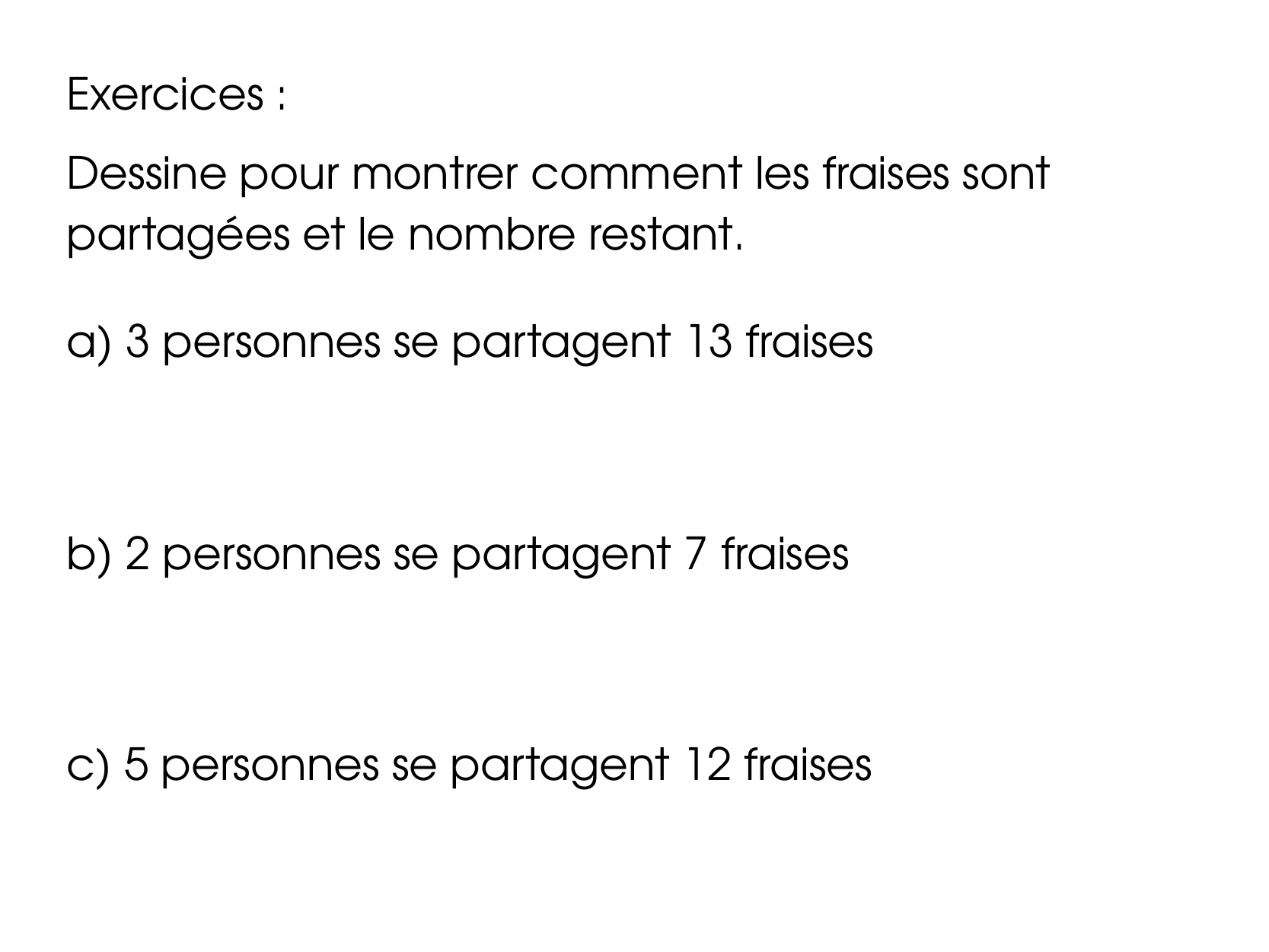

Exercices :
Dessine pour montrer comment les fraises sont partagées et le nombre restant.
a) 3 personnes se partagent 13 fraises
b) 2 personnes se partagent 7 fraises
c) 5 personnes se partagent 12 fraises